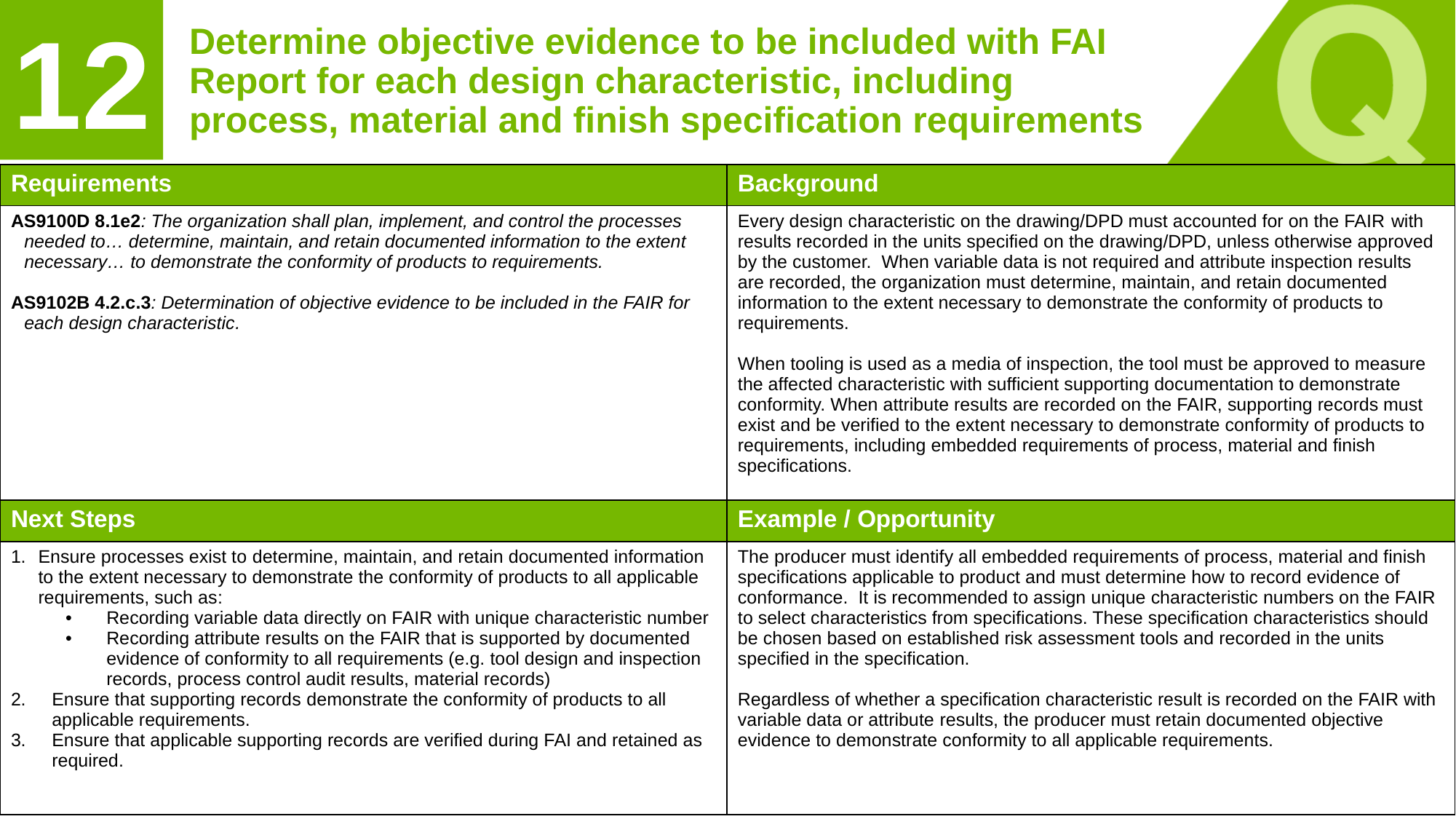

12
# Determine objective evidence to be included with FAI Report for each design characteristic, including process, material and finish specification requirements
| Requirements | Background |
| --- | --- |
| AS9100D 8.1e2: The organization shall plan, implement, and control the processes needed to… determine, maintain, and retain documented information to the extent necessary… to demonstrate the conformity of products to requirements. AS9102B 4.2.c.3: Determination of objective evidence to be included in the FAIR for each design characteristic. | Every design characteristic on the drawing/DPD must accounted for on the FAIR with results recorded in the units specified on the drawing/DPD, unless otherwise approved by the customer. When variable data is not required and attribute inspection results are recorded, the organization must determine, maintain, and retain documented information to the extent necessary to demonstrate the conformity of products to requirements. When tooling is used as a media of inspection, the tool must be approved to measure the affected characteristic with sufficient supporting documentation to demonstrate conformity. When attribute results are recorded on the FAIR, supporting records must exist and be verified to the extent necessary to demonstrate conformity of products to requirements, including embedded requirements of process, material and finish specifications. |
| Next Steps | Example / Opportunity |
| Ensure processes exist to determine, maintain, and retain documented information to the extent necessary to demonstrate the conformity of products to all applicable requirements, such as: Recording variable data directly on FAIR with unique characteristic number Recording attribute results on the FAIR that is supported by documented evidence of conformity to all requirements (e.g. tool design and inspection records, process control audit results, material records) Ensure that supporting records demonstrate the conformity of products to all applicable requirements. Ensure that applicable supporting records are verified during FAI and retained as required. | The producer must identify all embedded requirements of process, material and finish specifications applicable to product and must determine how to record evidence of conformance. It is recommended to assign unique characteristic numbers on the FAIR to select characteristics from specifications. These specification characteristics should be chosen based on established risk assessment tools and recorded in the units specified in the specification. Regardless of whether a specification characteristic result is recorded on the FAIR with variable data or attribute results, the producer must retain documented objective evidence to demonstrate conformity to all applicable requirements. |